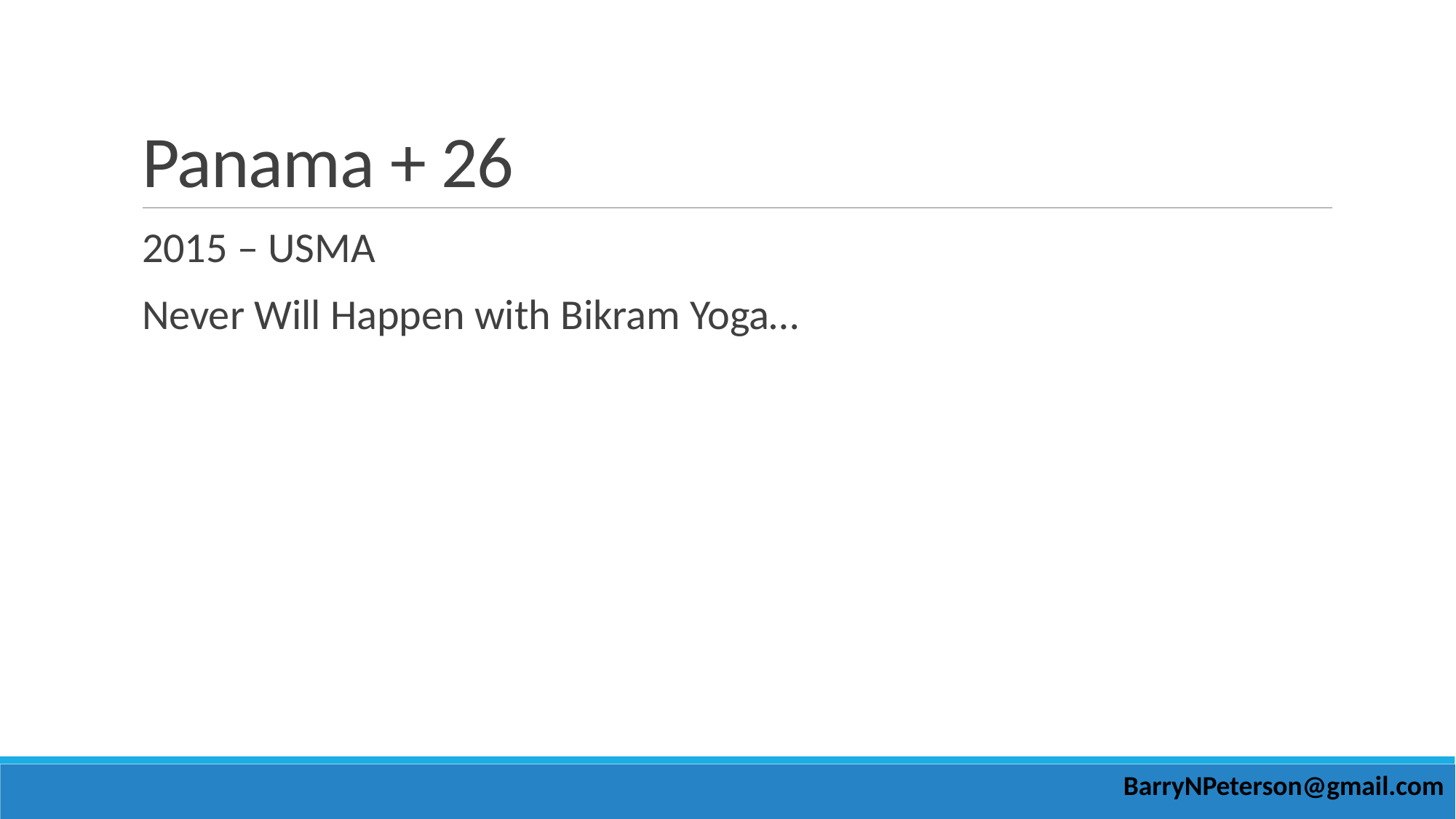

# Panama + 26
2015 – USMA
Never Will Happen with Bikram Yoga…
BarryNPeterson@gmail.com